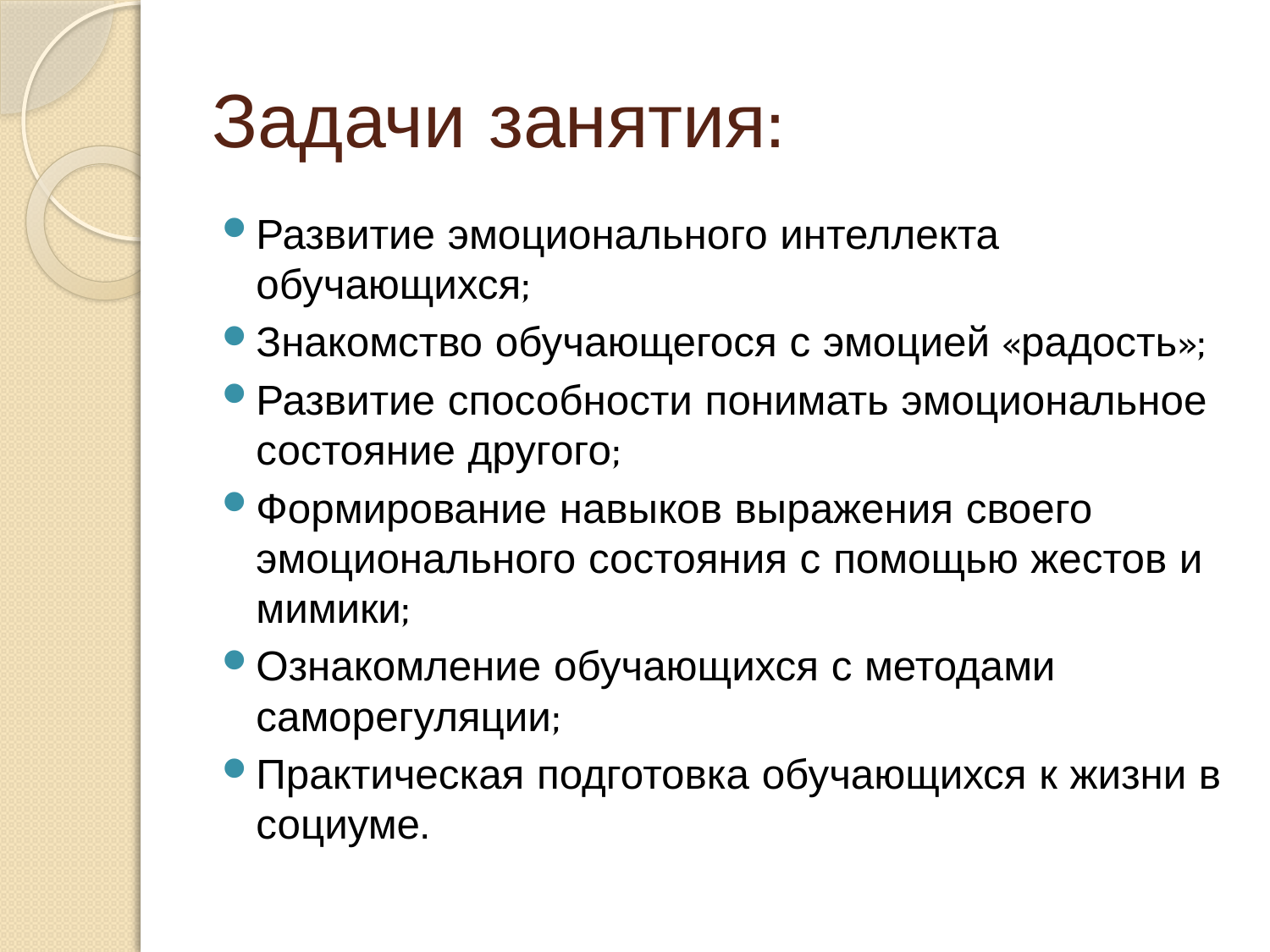

# Задачи занятия:
Развитие эмоционального интеллекта обучающихся;
Знакомство обучающегося с эмоцией «радость»;
Развитие способности понимать эмоциональное состояние другого;
Формирование навыков выражения своего эмоционального состояния с помощью жестов и мимики;
Ознакомление обучающихся с методами саморегуляции;
Практическая подготовка обучающихся к жизни в социуме.